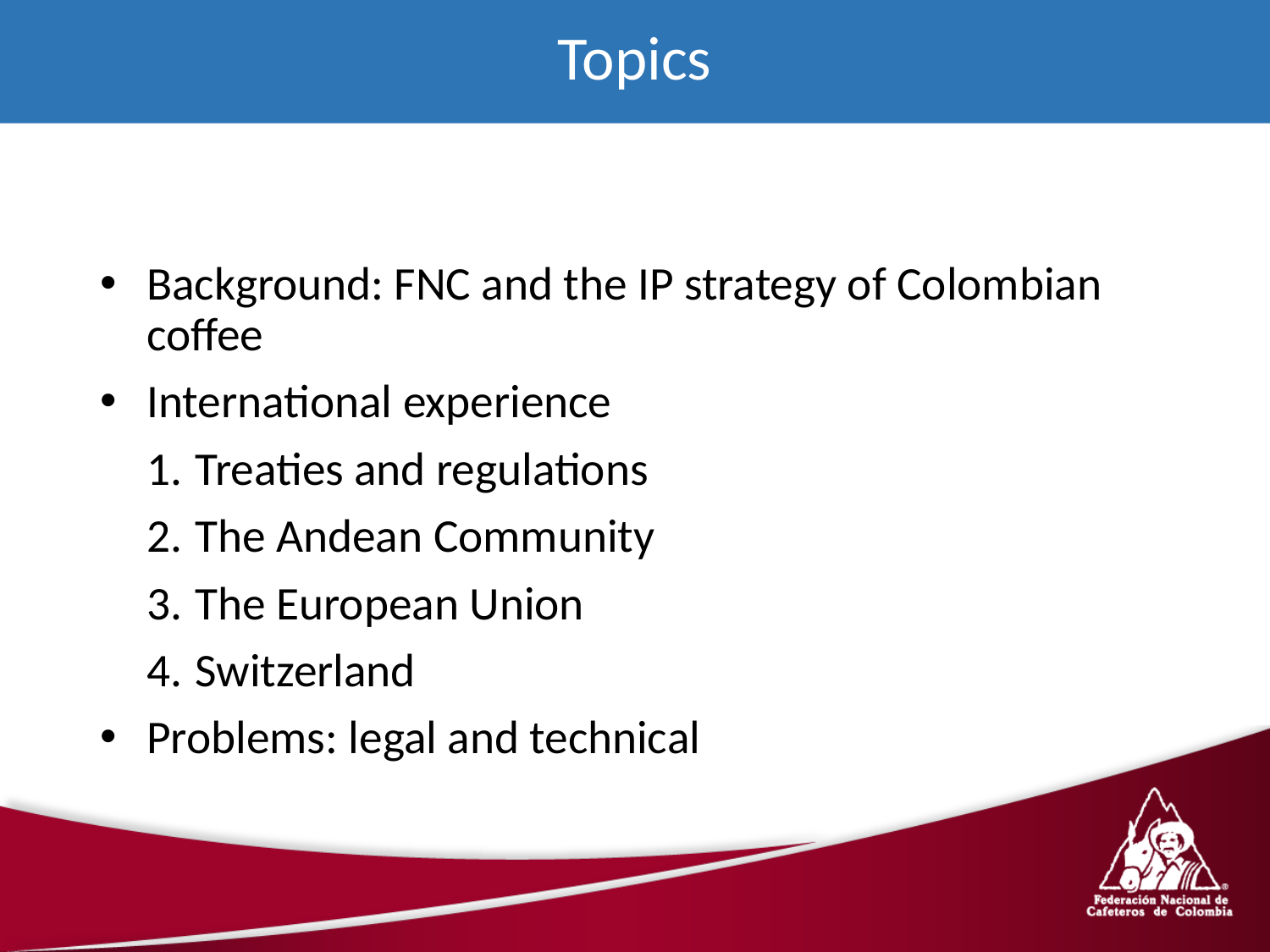

Topics

Background: FNC and the IP strategy of Colombian coffee
International experience
Treaties and regulations
The Andean Community
The European Union
Switzerland
Problems: legal and technical